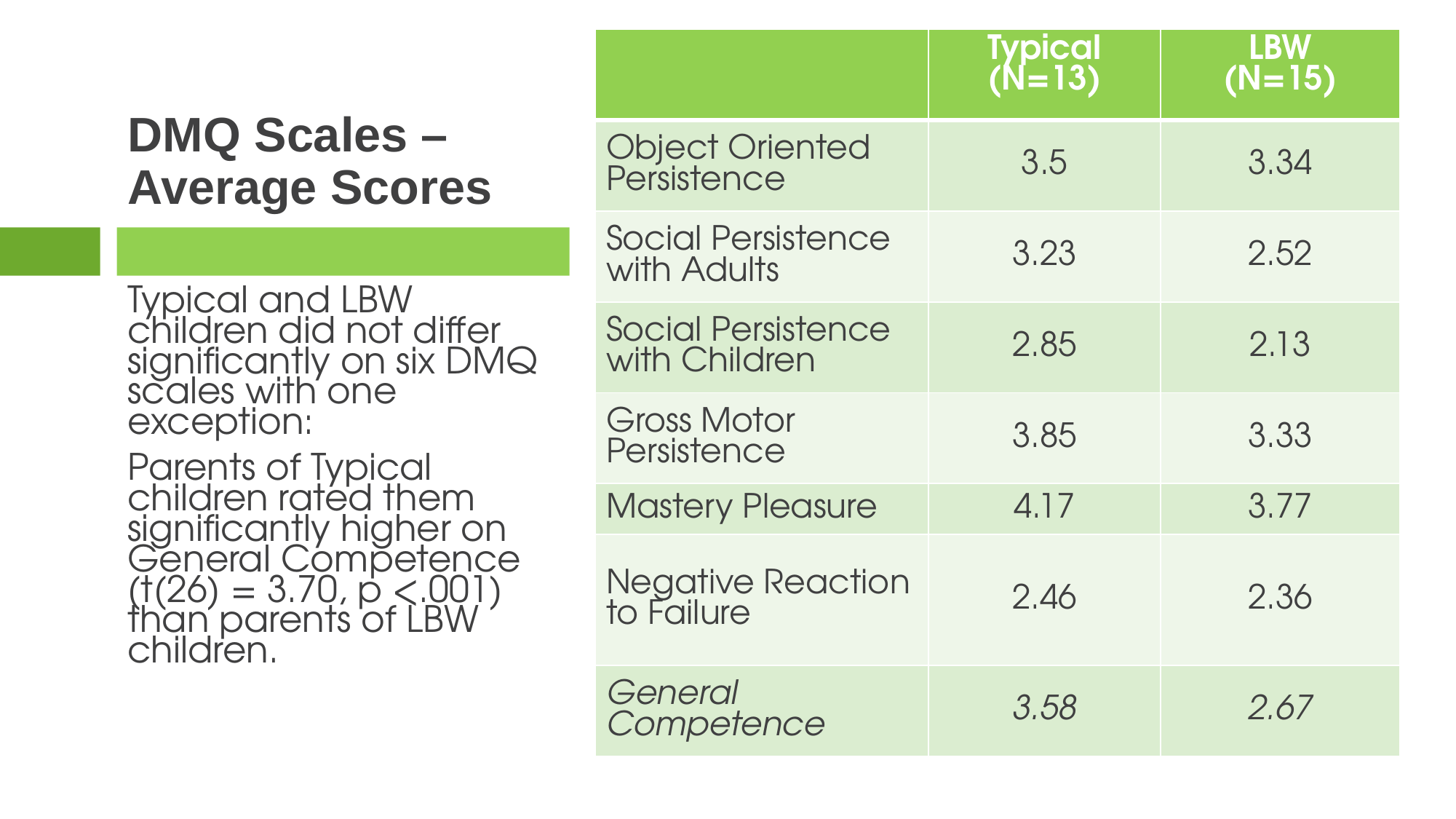

|  | Typical (N=13) | LBW (N=15) |
| --- | --- | --- |
| Object Oriented Persistence | 3.5 | 3.34 |
| Social Persistence with Adults | 3.23 | 2.52 |
| Social Persistence with Children | 2.85 | 2.13 |
| Gross Motor Persistence | 3.85 | 3.33 |
| Mastery Pleasure | 4.17 | 3.77 |
| Negative Reaction to Failure | 2.46 | 2.36 |
| General Competence | 3.58 | 2.67 |
# DMQ Scales – Average Scores
Typical and LBW children did not differ significantly on six DMQ scales with one exception:
Parents of Typical children rated them significantly higher on General Competence (t(26) = 3.70, p <.001) than parents of LBW children.